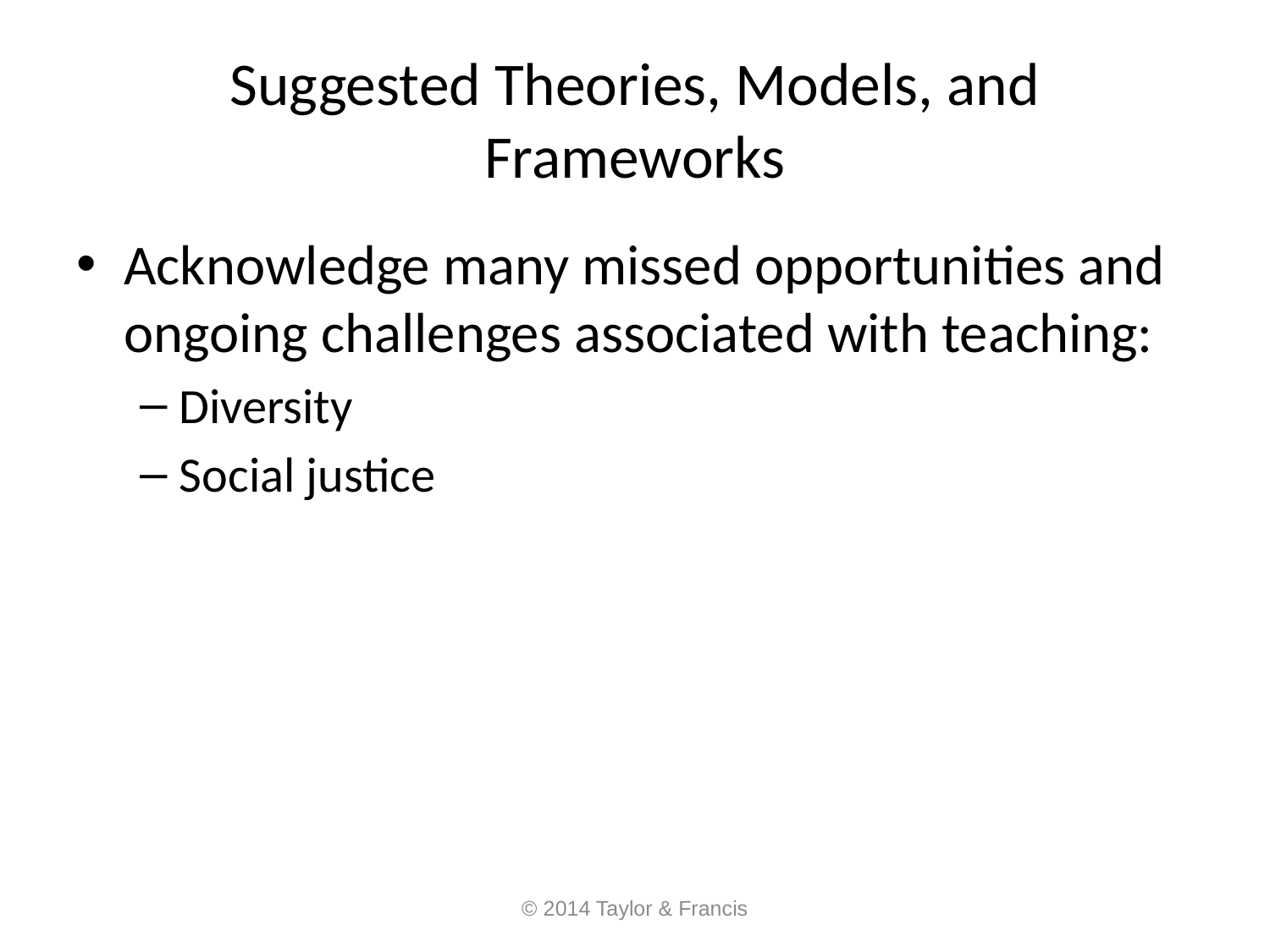

# Suggested Theories, Models, and Frameworks
Acknowledge many missed opportunities and ongoing challenges associated with teaching:
Diversity
Social justice
© 2014 Taylor & Francis